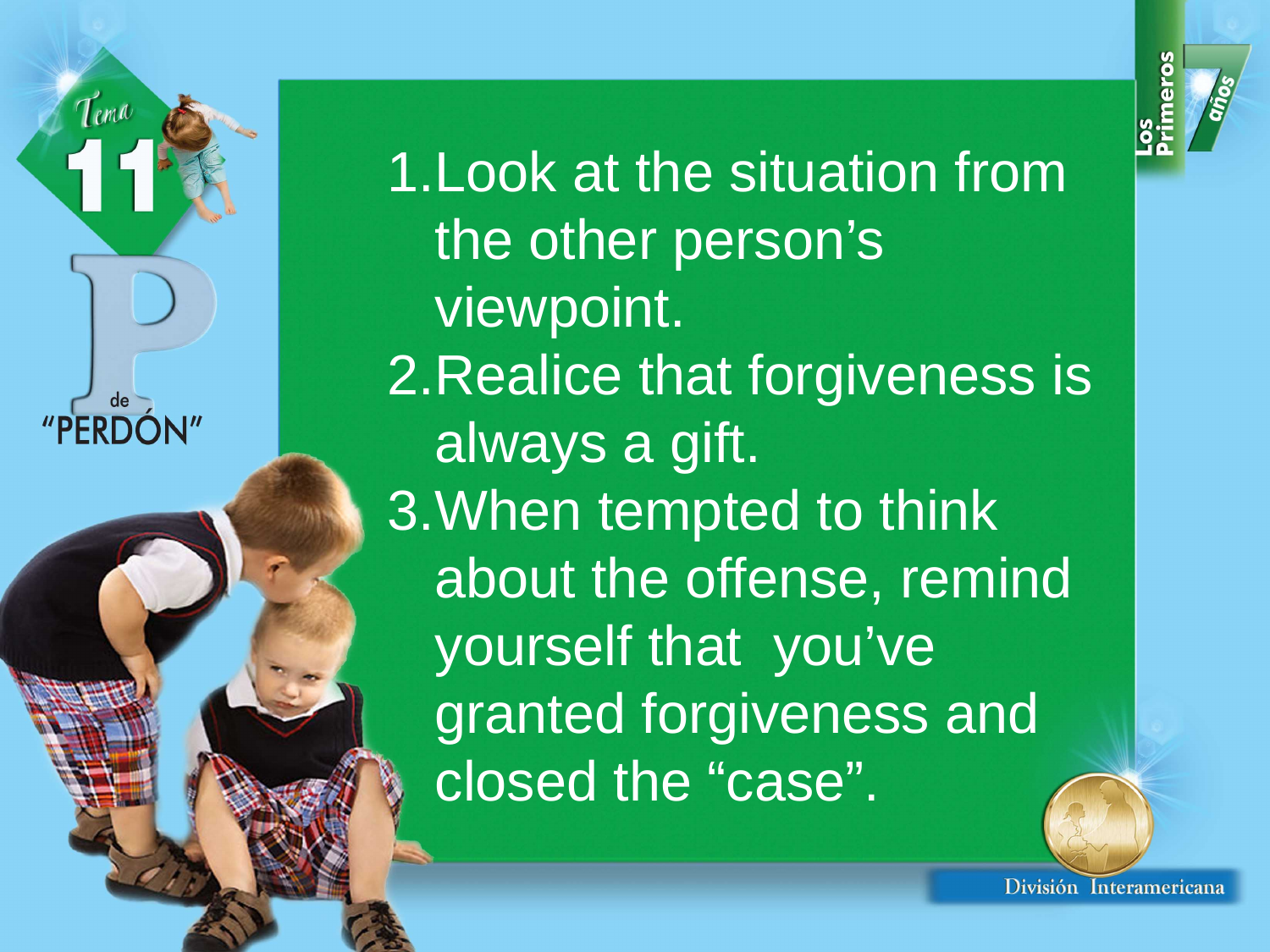

Look at the situation from the other person’s viewpoint.
Realice that forgiveness is always a gift.
When tempted to think about the offense, remind yourself that  you’ve granted forgiveness and closed the “case”.